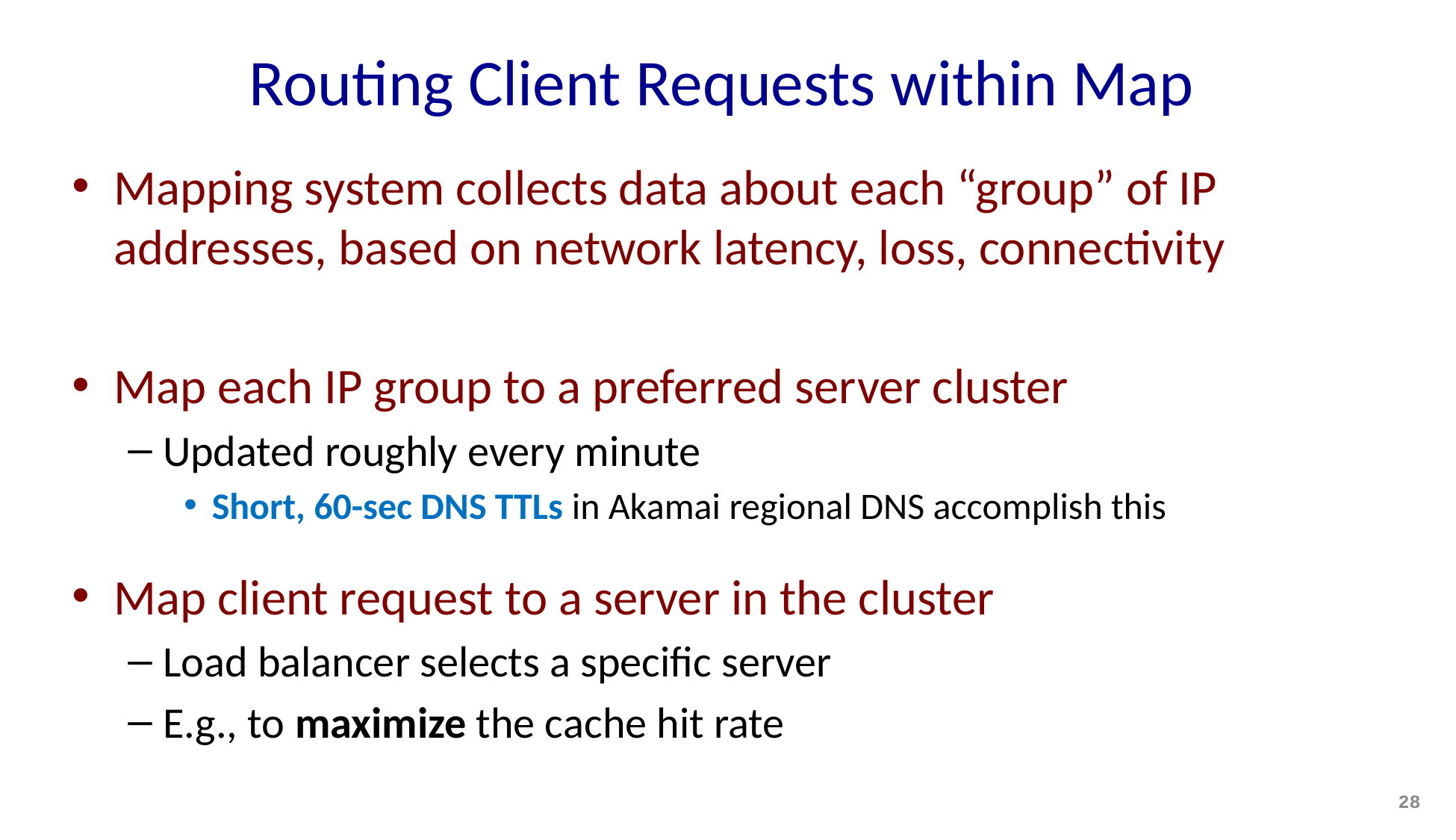

# Routing Client Requests within Map
Mapping system collects data about each “group” of IP addresses, based on network latency, loss, connectivity

Map each IP group to a preferred server cluster
Updated roughly every minute
Short, 60-sec DNS TTLs in Akamai regional DNS accomplish this
Map client request to a server in the cluster
Load balancer selects a specific server
E.g., to maximize the cache hit rate
28